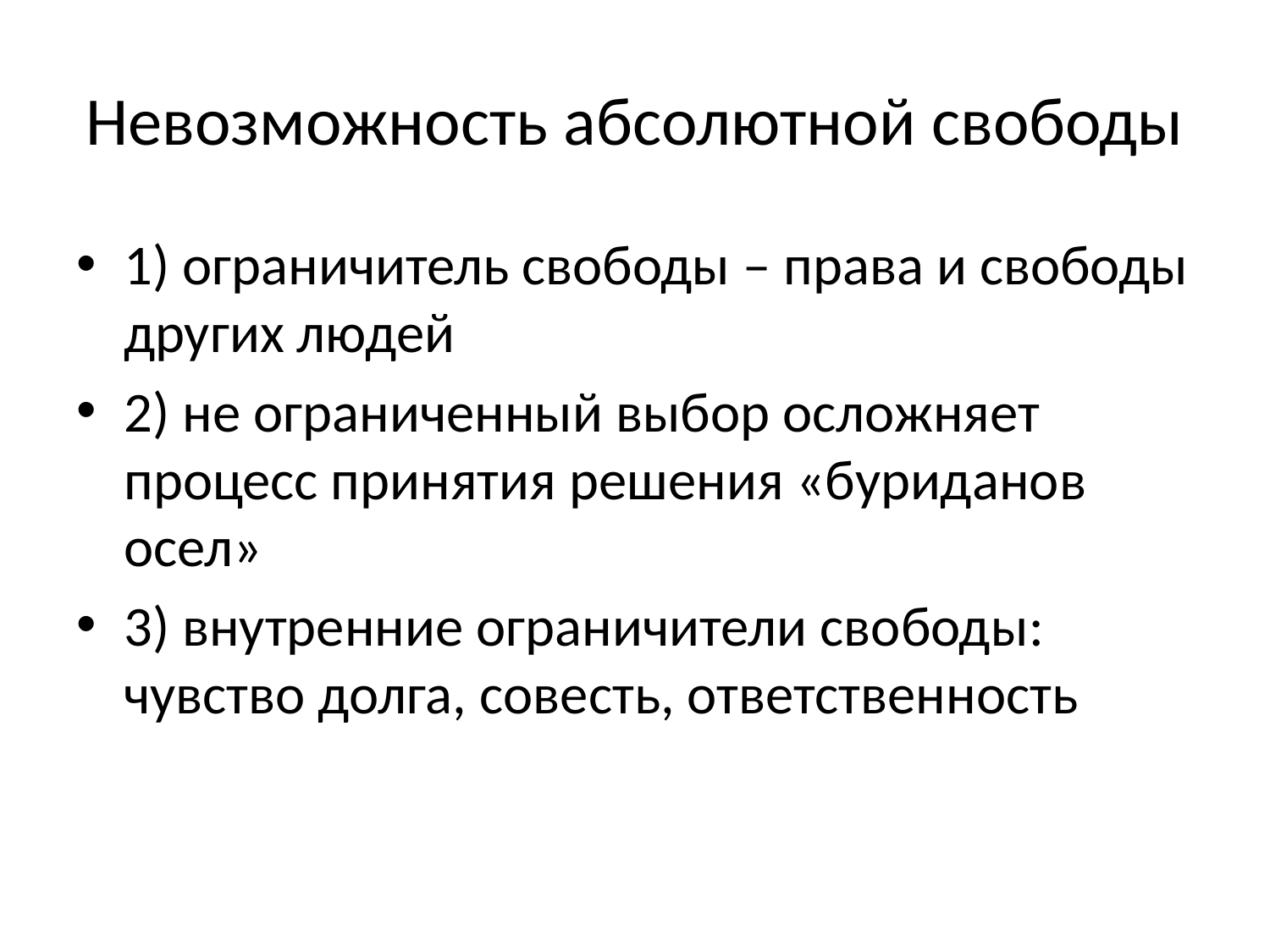

# Невозможность абсолютной свободы
1) ограничитель свободы – права и свободы других людей
2) не ограниченный выбор осложняет процесс принятия решения «буриданов осел»
3) внутренние ограничители свободы: чувство долга, совесть, ответственность